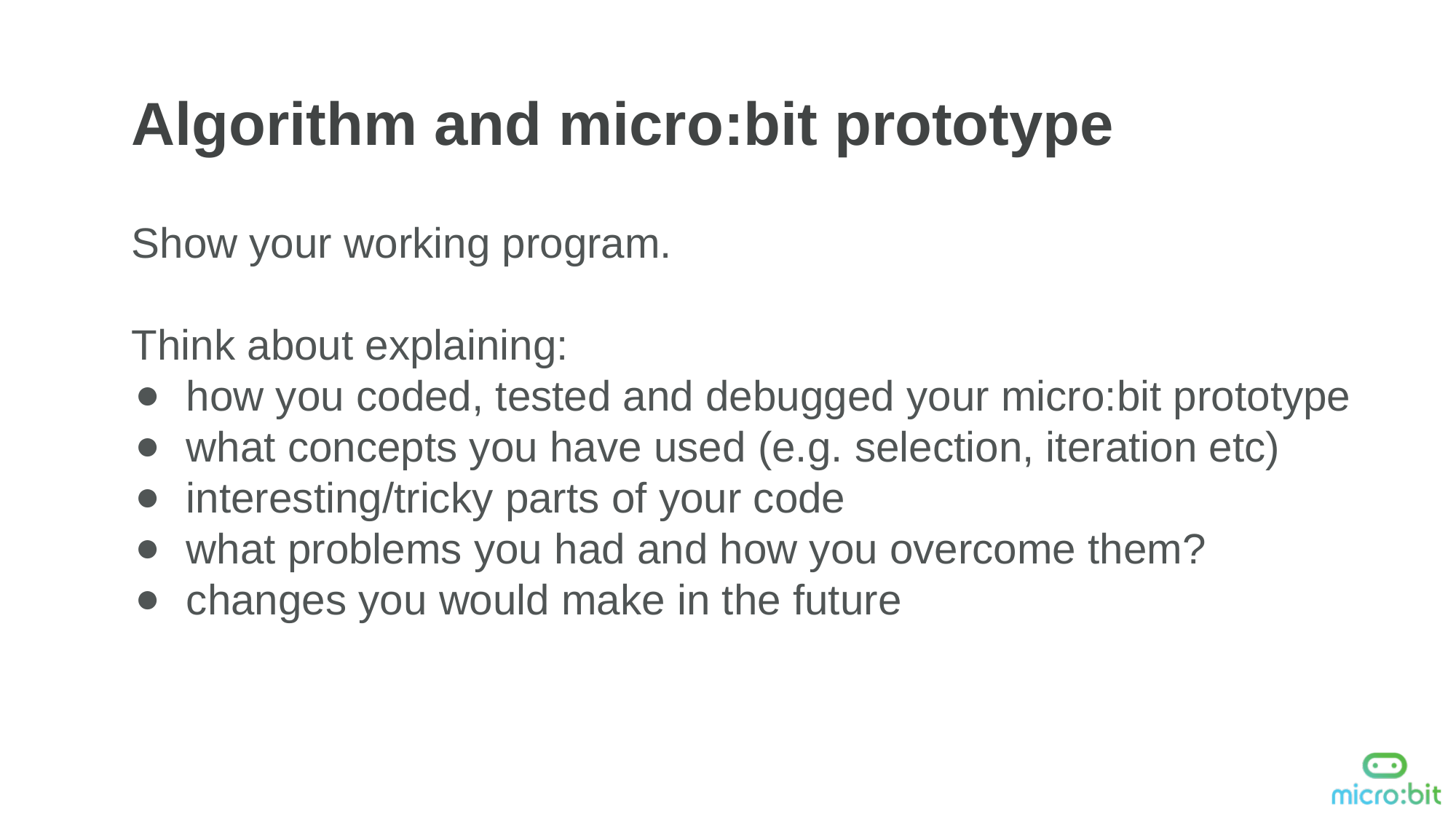

Algorithm and micro:bit prototype

Show your working program.

Think about explaining:
how you coded, tested and debugged your micro:bit prototype
what concepts you have used (e.g. selection, iteration etc)
interesting/tricky parts of your code
what problems you had and how you overcome them?
changes you would make in the future